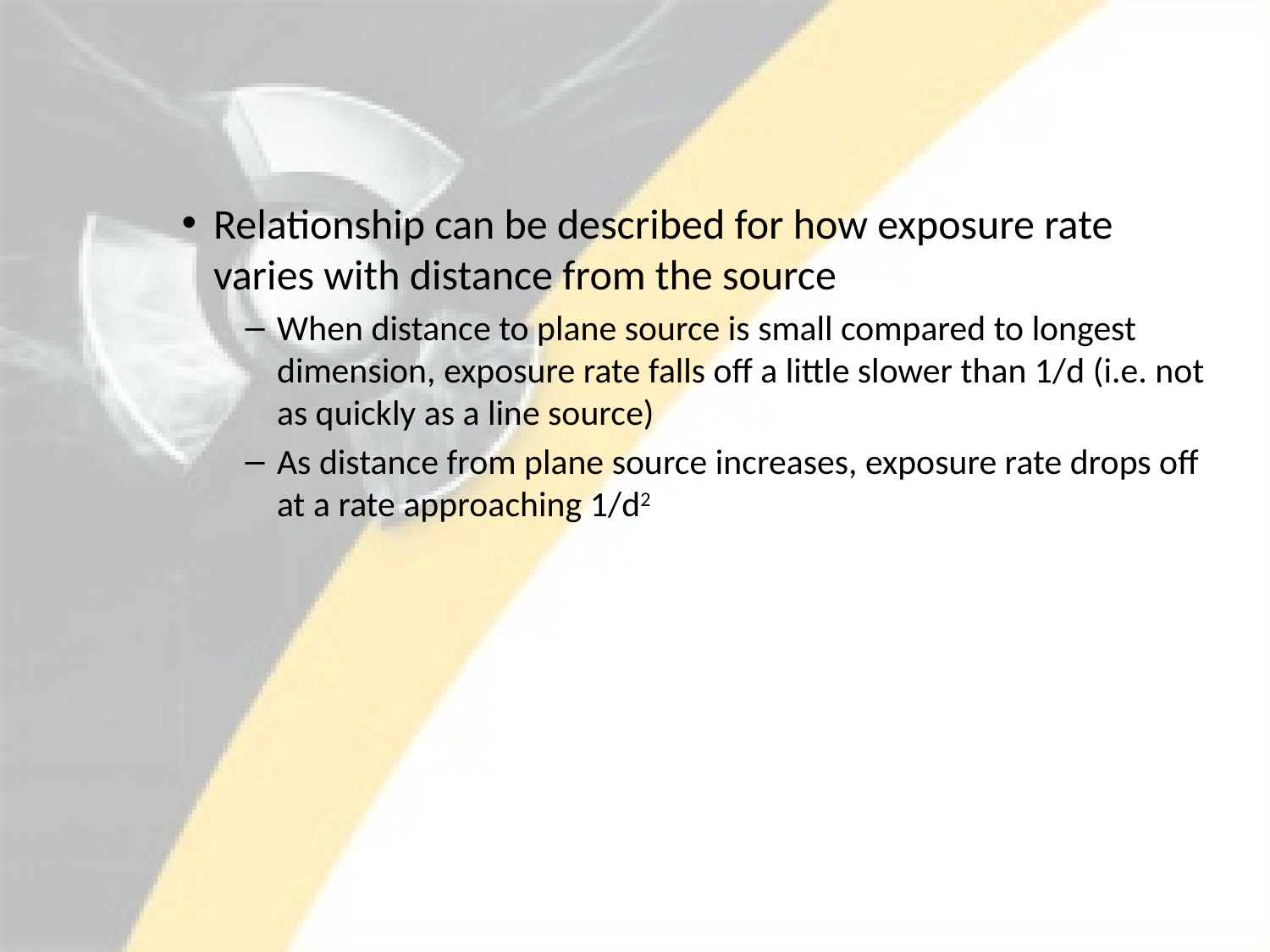

#
Relationship can be described for how exposure rate varies with distance from the source
When distance to plane source is small compared to longest dimension, exposure rate falls off a little slower than 1/d (i.e. not as quickly as a line source)
As distance from plane source increases, exposure rate drops off at a rate approaching 1/d2